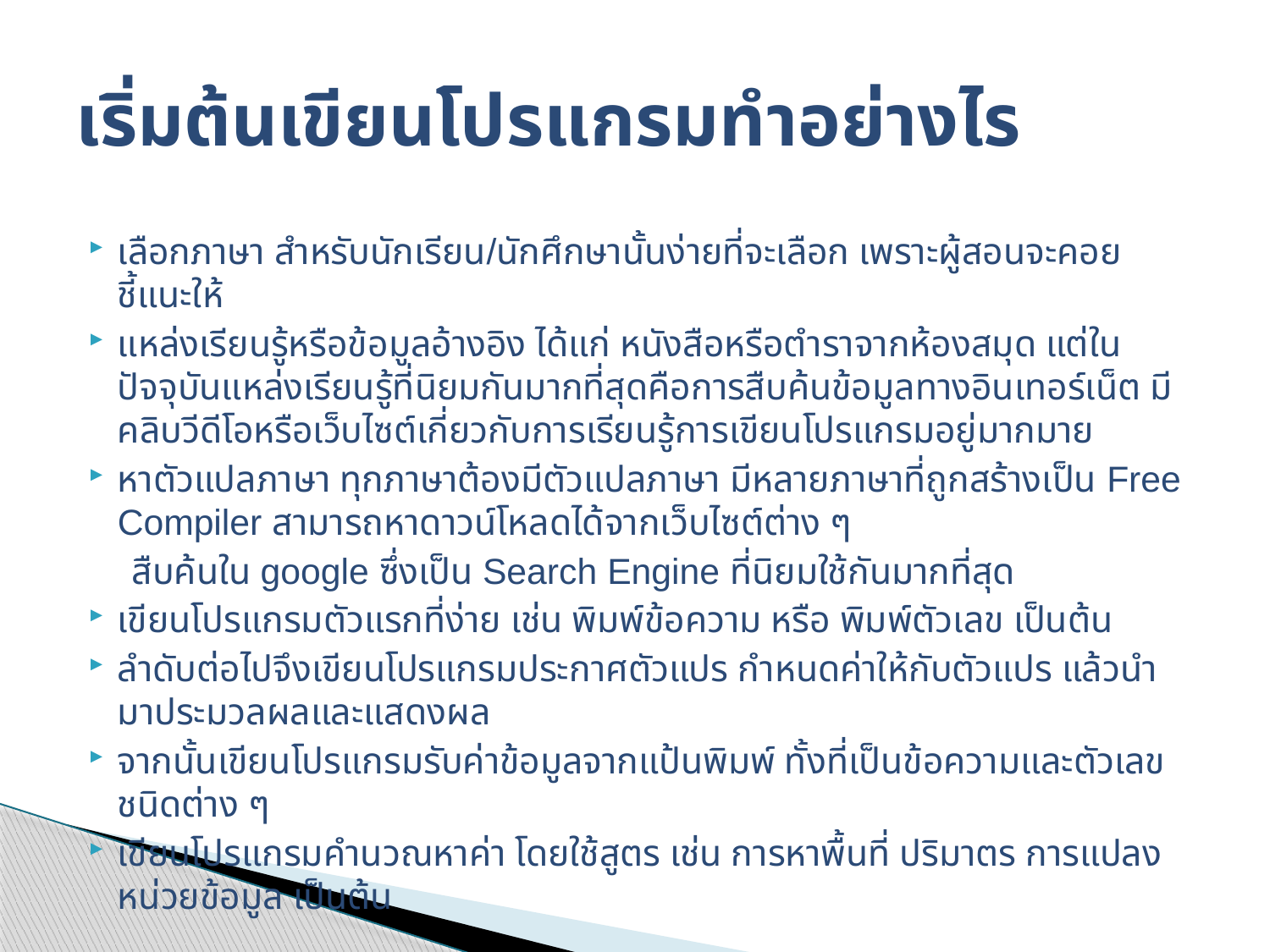

# เริ่มต้นเขียนโปรแกรมทำอย่างไร
เลือกภาษา สำหรับนักเรียน/นักศึกษานั้นง่ายที่จะเลือก เพราะผู้สอนจะคอยชี้แนะให้
แหล่งเรียนรู้หรือข้อมูลอ้างอิง ได้แก่ หนังสือหรือตำราจากห้องสมุด แต่ในปัจจุบันแหล่งเรียนรู้ที่นิยมกันมากที่สุดคือการสืบค้นข้อมูลทางอินเทอร์เน็ต มีคลิบวีดีโอหรือเว็บไซต์เกี่ยวกับการเรียนรู้การเขียนโปรแกรมอยู่มากมาย
หาตัวแปลภาษา ทุกภาษาต้องมีตัวแปลภาษา มีหลายภาษาที่ถูกสร้างเป็น Free Compiler สามารถหาดาวน์โหลดได้จากเว็บไซต์ต่าง ๆ
      สืบค้นใน google ซึ่งเป็น Search Engine ที่นิยมใช้กันมากที่สุด
เขียนโปรแกรมตัวแรกที่ง่าย เช่น พิมพ์ข้อความ หรือ พิมพ์ตัวเลข เป็นต้น
ลำดับต่อไปจึงเขียนโปรแกรมประกาศตัวแปร กำหนดค่าให้กับตัวแปร แล้วนำมาประมวลผลและแสดงผล
จากนั้นเขียนโปรแกรมรับค่าข้อมูลจากแป้นพิมพ์ ทั้งที่เป็นข้อความและตัวเลขชนิดต่าง ๆ
เขียนโปรแกรมคำนวณหาค่า โดยใช้สูตร เช่น การหาพื้นที่ ปริมาตร การแปลงหน่วยข้อมูล เป็นต้น